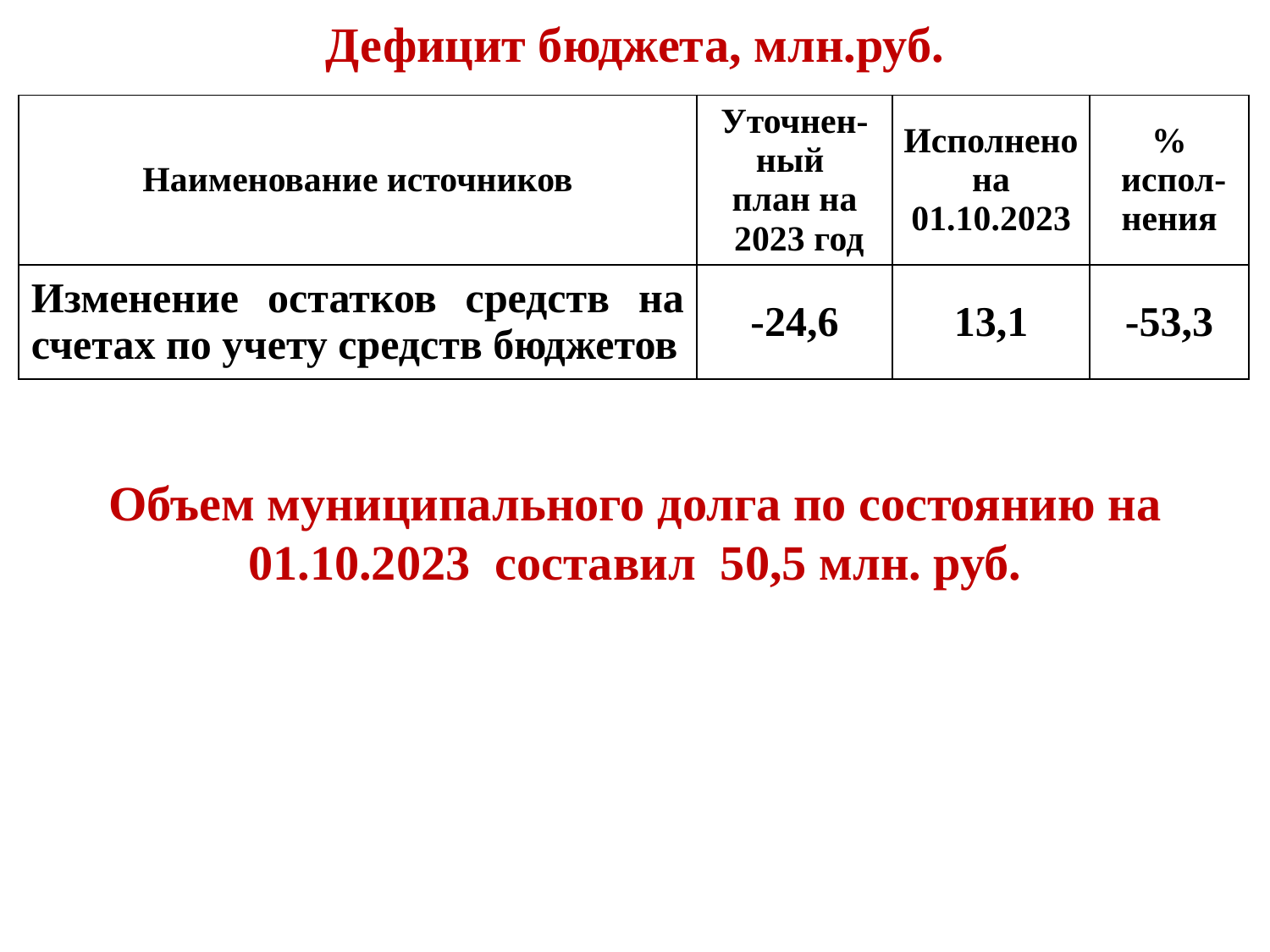

# Дефицит бюджета, млн.руб.
| Наименование источников | Уточнен-ный план на 2023 год | Исполнено на 01.10.2023 | % испол-нения |
| --- | --- | --- | --- |
| Изменение остатков средств на счетах по учету средств бюджетов | -24,6 | 13,1 | -53,3 |
Объем муниципального долга по состоянию на 01.10.2023  составил  50,5 млн. руб.